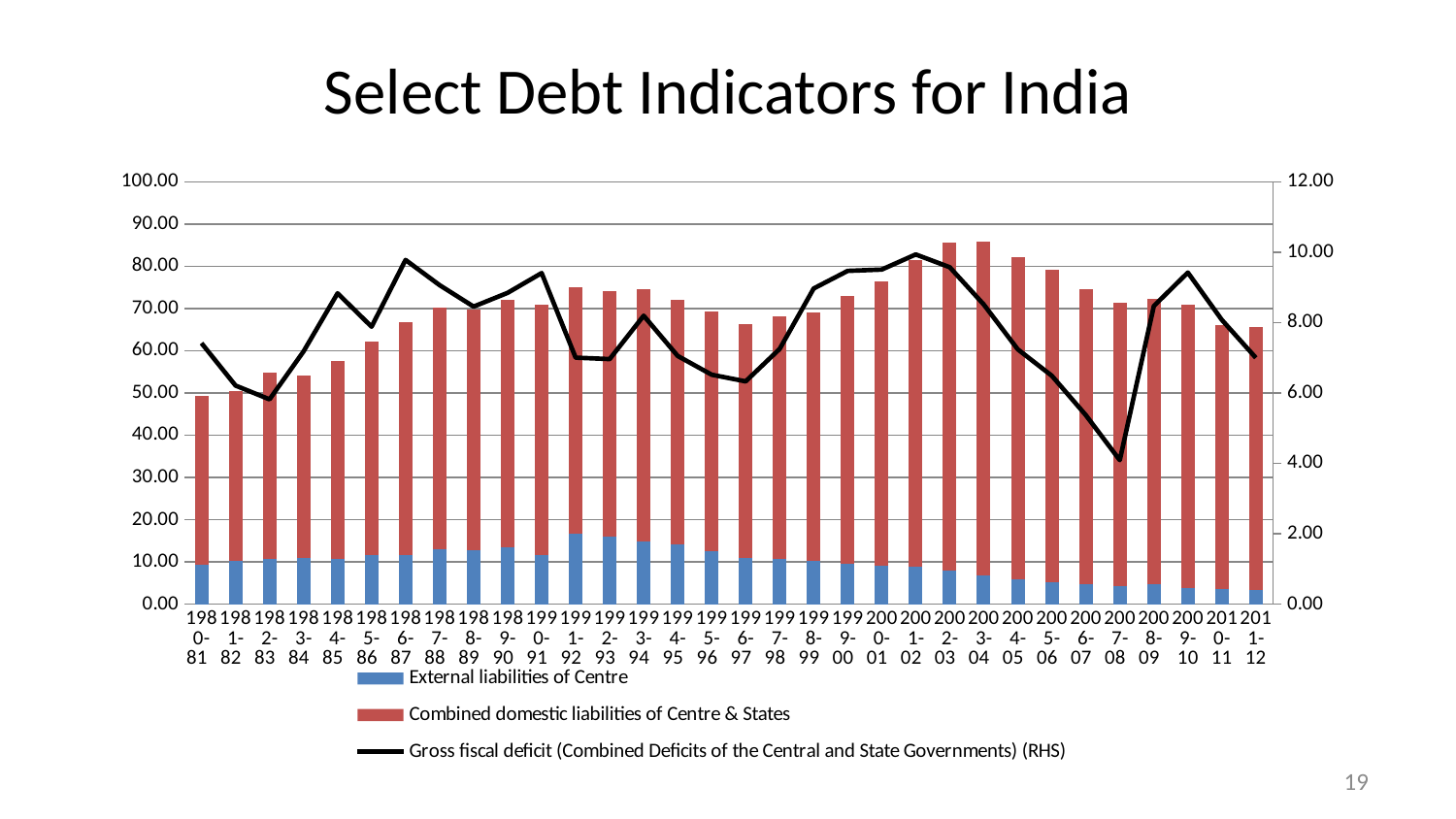

# Select Debt Indicators for India

### Chart

| Category | External liabilities of Centre | Combined domestic liabilities of Centre & States | Gross fiscal deficit (Combined Deficits of the Central and State Governments) (RHS) |
|---|---|---|---|
| 1980-81    | 9.272201967393599 | 40.07291738322901 | 7.415560294421134 |
| 1981-82    | 10.290682357073903 | 40.0603026843476 | 6.210591024852903 |
| 1982-83    | 10.579977912582002 | 44.26852438252062 | 5.8180980744168025 |
| 1983-84    | 10.7890419578848 | 43.2999977526575 | 7.1784614693125395 |
| 1984-85    | 10.686490042845502 | 46.9105541024119 | 8.831057335879455 |
| 1985-86    | 11.485444140333403 | 50.785198876763914 | 7.88184694131447 |
| 1986-87    | 11.618850376092698 | 55.1077454767229 | 9.779998475299854 |
| 1987-88    | 13.088322002118096 | 57.03639122452572 | 9.062736649145904 |
| 1988-89    | 12.743474563695 | 56.92941151529568 | 8.453328496623334 |
| 1989-90    | 13.536839428810499 | 58.572559280189616 | 8.844866757982627 |
| 1990-91    | 11.6417145345 | 59.21432383466991 | 9.406204794741795 |
| 1991-92    | 16.7515109304766 | 58.26532809757933 | 7.002897381970251 |
| 1992-93    | 16.074999568158507 | 58.0349751724376 | 6.9631446562608375 |
| 1993-94    | 14.760598518142103 | 59.766460115153 | 8.19491686927195 |
| 1994-95    | 14.030227493787898 | 58.07126458508078 | 7.052720907612398 |
| 1995-96    | 12.451450017746106 | 56.800773275673286 | 6.517045878841729 |
| 1996-97    | 10.848843442377396 | 55.41546346809878 | 6.328371113949705 |
| 1997-98    | 10.569829709827005 | 57.68217826839141 | 7.251574493274436 |
| 1998-99    | 10.160695614833005 | 58.94572804118781 | 8.96831256756085 |
| 1999-00    | 9.569034587476905 | 63.4692700339543 | 9.468370460380847 |
| 2000-01    | 9.0371847402434 | 67.2645951080571 | 9.506286881978623 |
| 2001-02    | 8.760123074114798 | 72.68898160206965 | 9.93548789092531 |
| 2002-03    | 7.9878642250081 | 77.6352675692313 | 9.573483812380307 |
| 2003-04    | 6.6861127850664985 | 79.16750767800998 | 8.513007238748001 |
| 2004-05    | 5.896658728663099 | 76.2356775889525 | 7.239539462138316 |
| 2005-06    | 5.2545521446678976 | 73.8169676520272 | 6.487771785125738 |
| 2006-07    | 4.6848142806515956 | 69.97768881036328 | 5.37 |
| 2007-08    | 4.212596925261001 | 67.22838368667901 | 4.09 |
| 2008-09    | 4.690213946096198 | 67.52148244167068 | 8.47 |
| 2009-10 | 3.8608085791203997 | 66.96712522408572 | 9.420765663696203 |
| 2010-11 | 3.5387641729087997 | 62.4444433440689 | 8.076049614888852 |
| 2011-12 | 3.3128243567461997 | 62.23883632382271 | 6.998918335639356 |
19